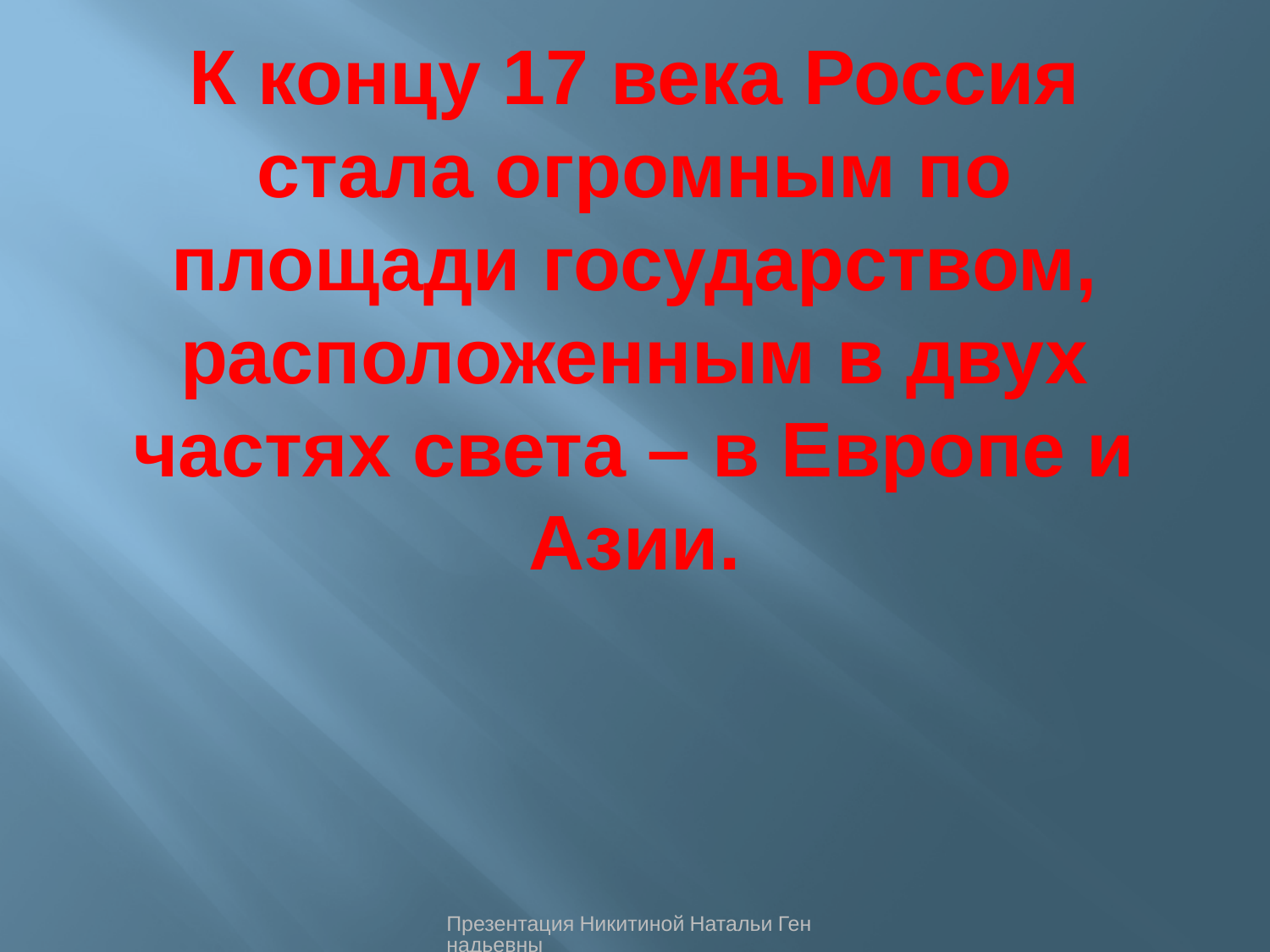

# К концу 17 века Россия стала огромным по площади государством, расположенным в двух частях света – в Европе и Азии.

Презентация Никитиной Натальи Геннадьевны